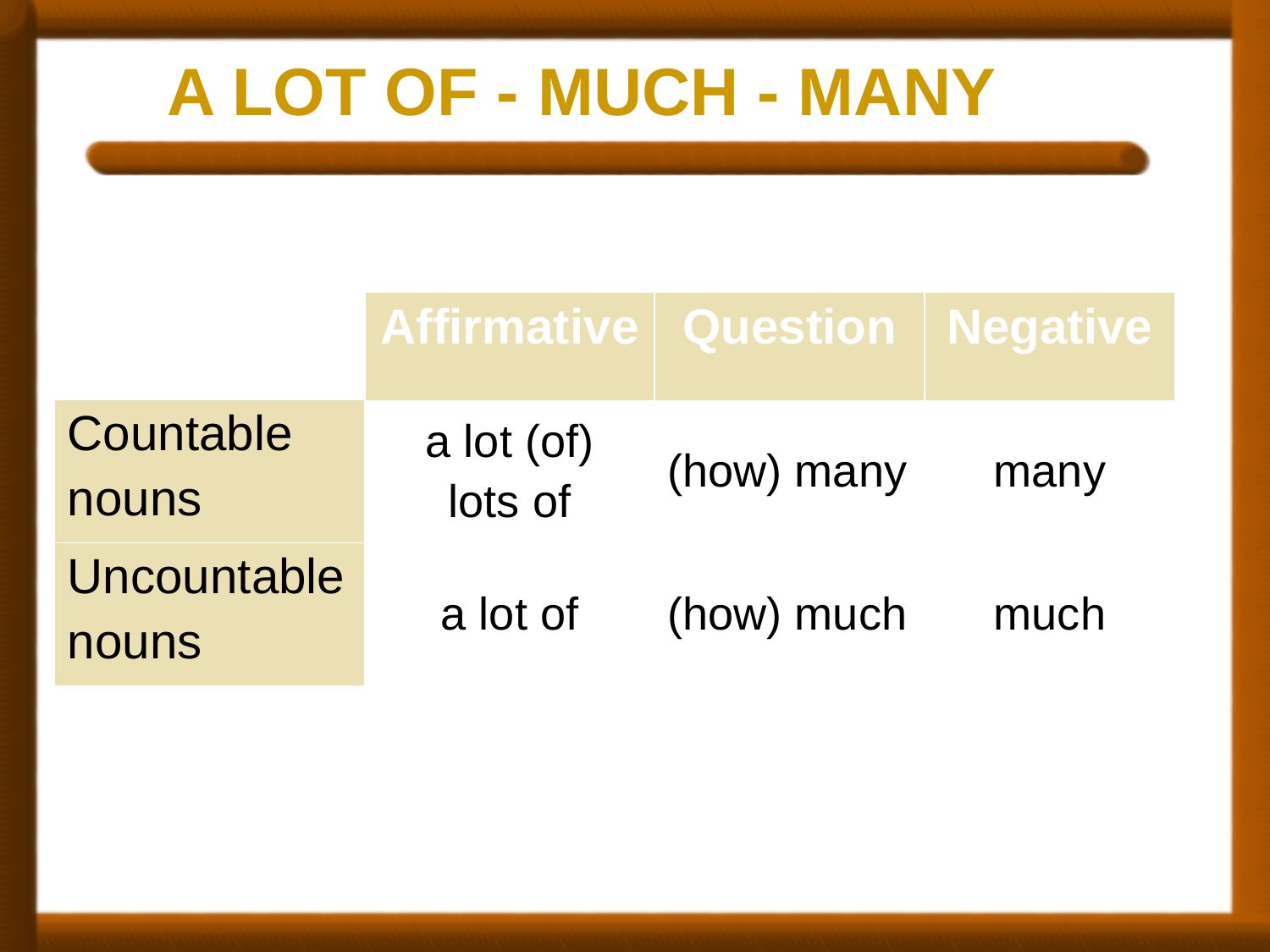

A LOT OF - MUCH - MANY
|  | Affirmative | Question | Negative |
| --- | --- | --- | --- |
| Countable nouns | a lot (of) lots of | (how) many | many |
| Uncountable nouns | a lot of | (how) much | much |